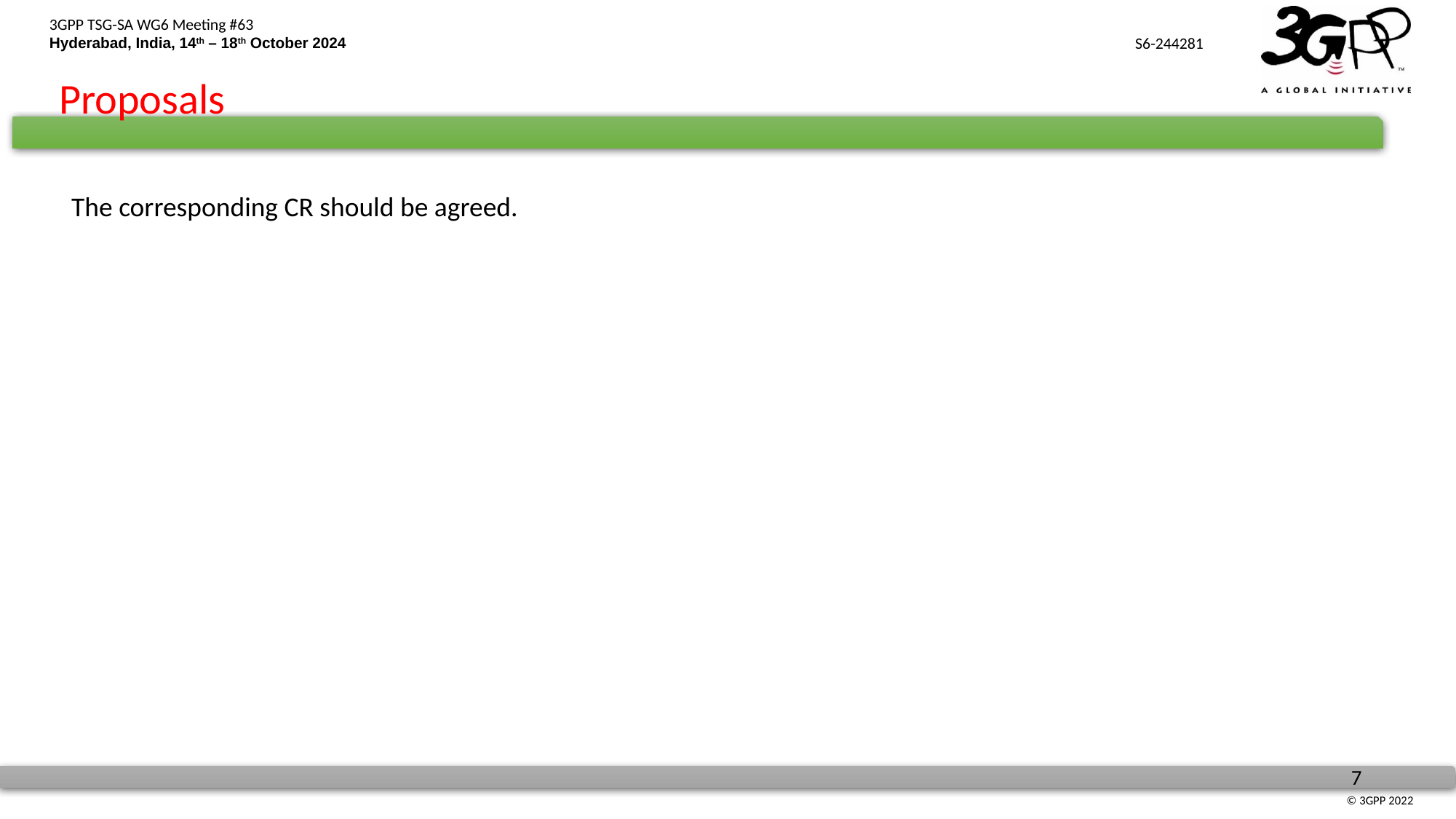

# Proposals
The corresponding CR should be agreed.